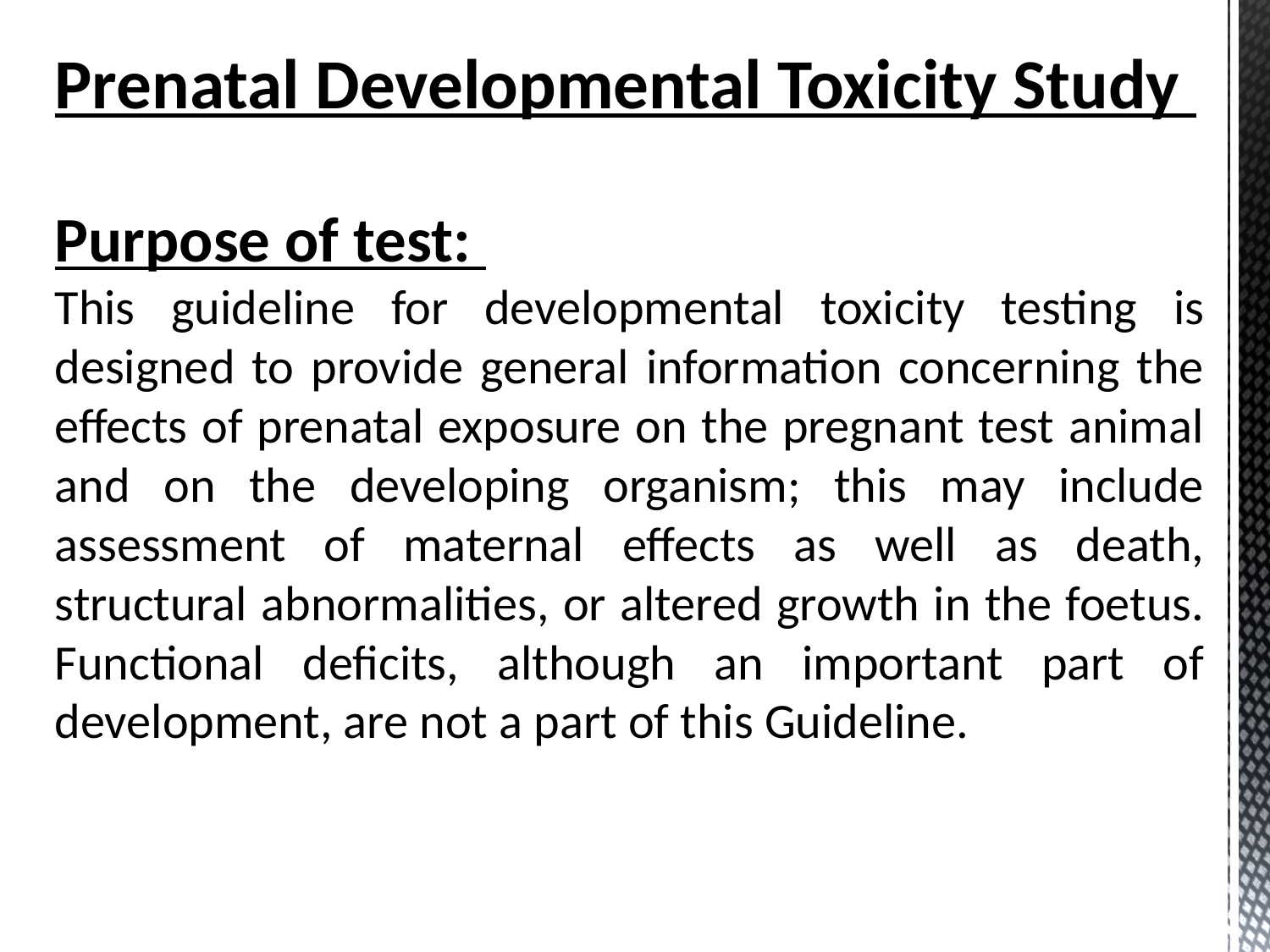

Prenatal Developmental Toxicity Study

Purpose of test:
This guideline for developmental toxicity testing is designed to provide general information concerning the effects of prenatal exposure on the pregnant test animal and on the developing organism; this may include assessment of maternal effects as well as death, structural abnormalities, or altered growth in the foetus. Functional deficits, although an important part of development, are not a part of this Guideline.